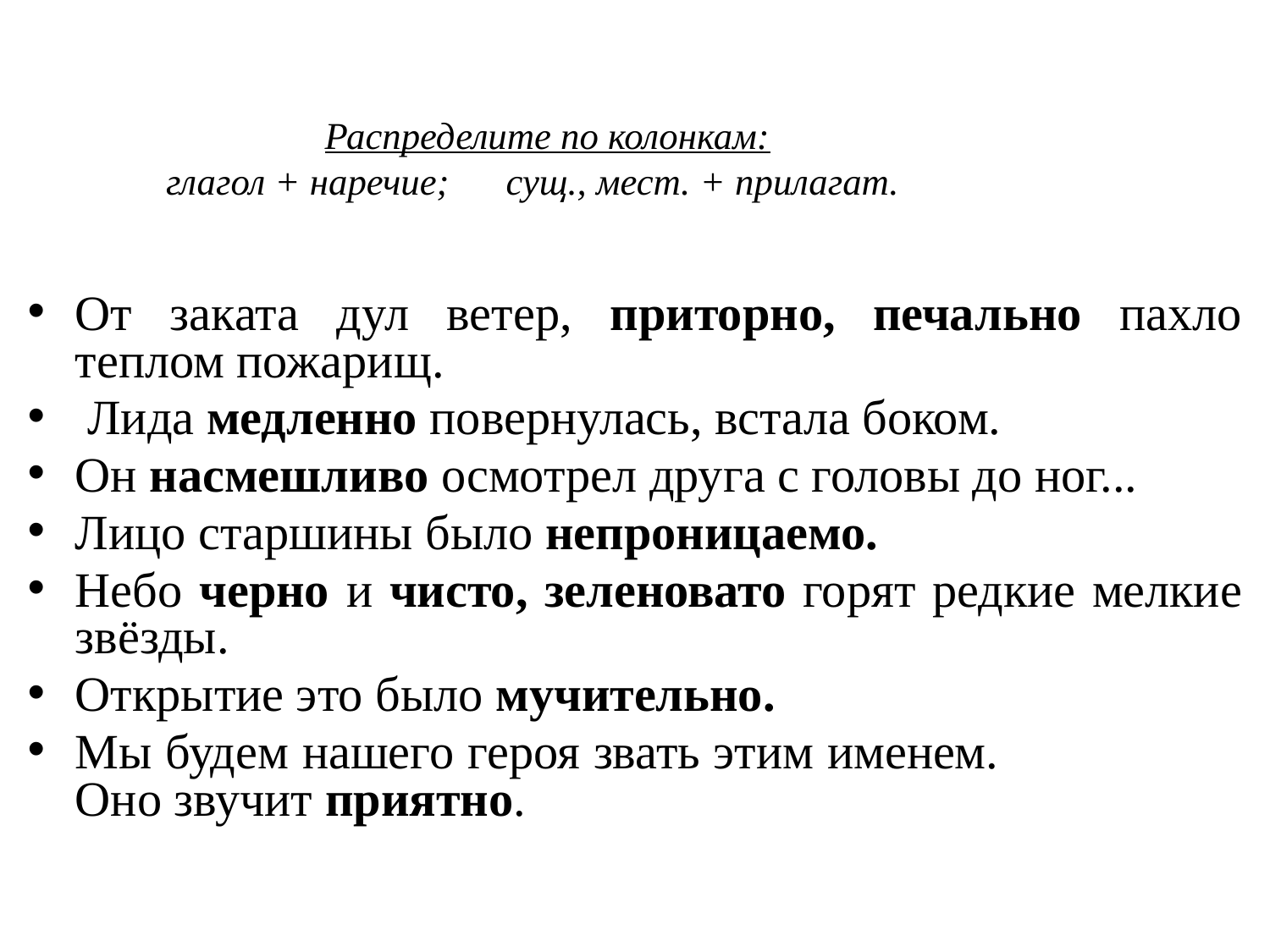

# Распределите по колонкам: глагол + наречие;      сущ., мест. + прилагат.
От заката дул ветер, приторно, печально пахло теплом пожарищ.
 Лида медленно повернулась, встала боком.
Он насмешливо осмотрел друга с головы до ног...
Лицо старшины было непроницаемо.
Небо черно и чисто, зеленовато горят редкие мелкие звёзды.
Открытие это было мучительно.
Мы будем нашего героя звать этим именем.                   Оно звучит приятно.